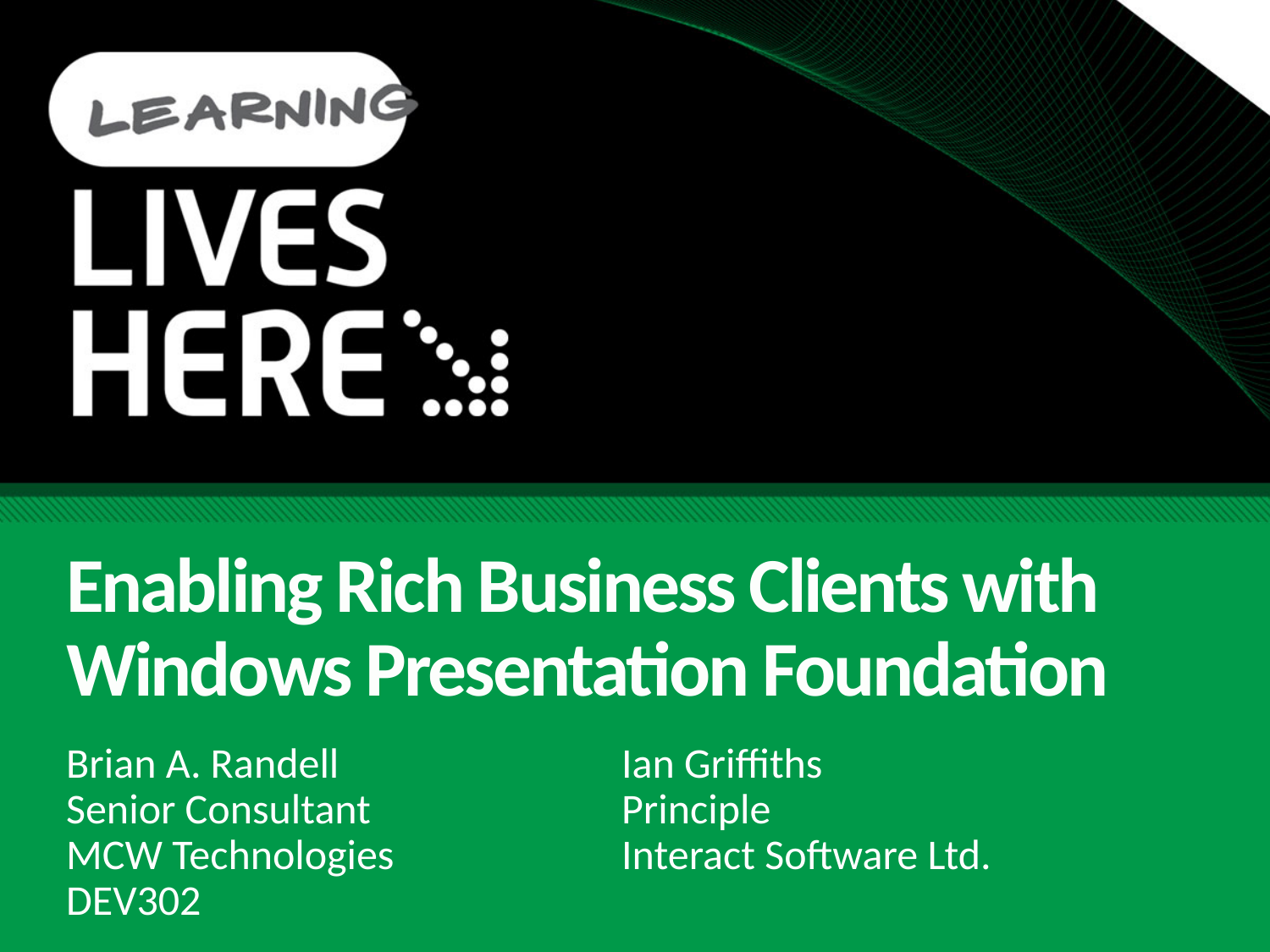

# Enabling Rich Business Clients with Windows Presentation Foundation
Brian A. Randell
Senior Consultant
MCW Technologies
DEV302
Ian Griffiths
Principle
Interact Software Ltd.